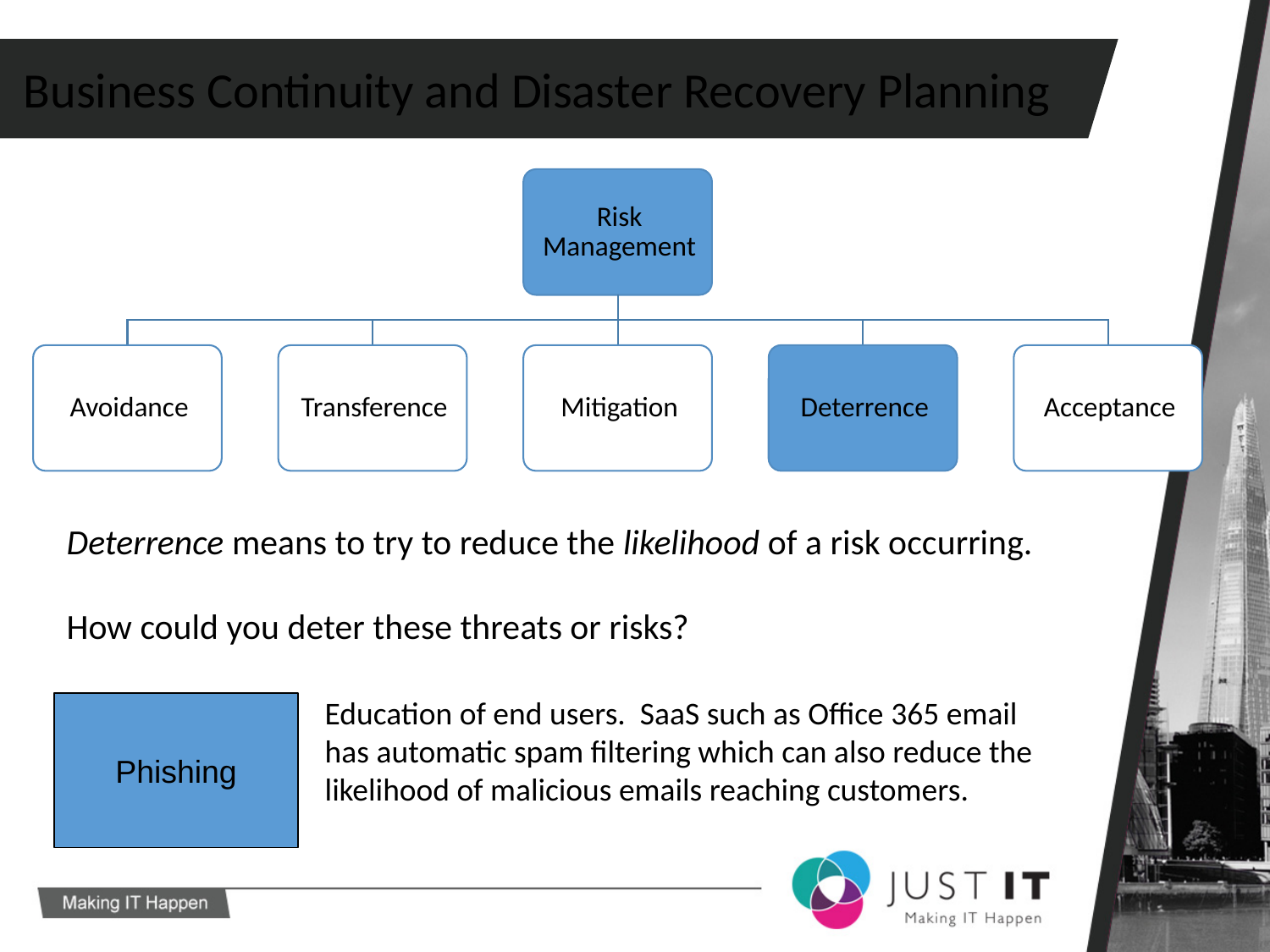

Business Continuity and Disaster Recovery Planning
Risk Management
Avoidance
Transference
Mitigation
Deterrence
Acceptance
Deterrence means to try to reduce the likelihood of a risk occurring.

How could you deter these threats or risks?
Education of end users.  SaaS such as Office 365 email has automatic spam filtering which can also reduce the likelihood of malicious emails reaching customers.
Phishing